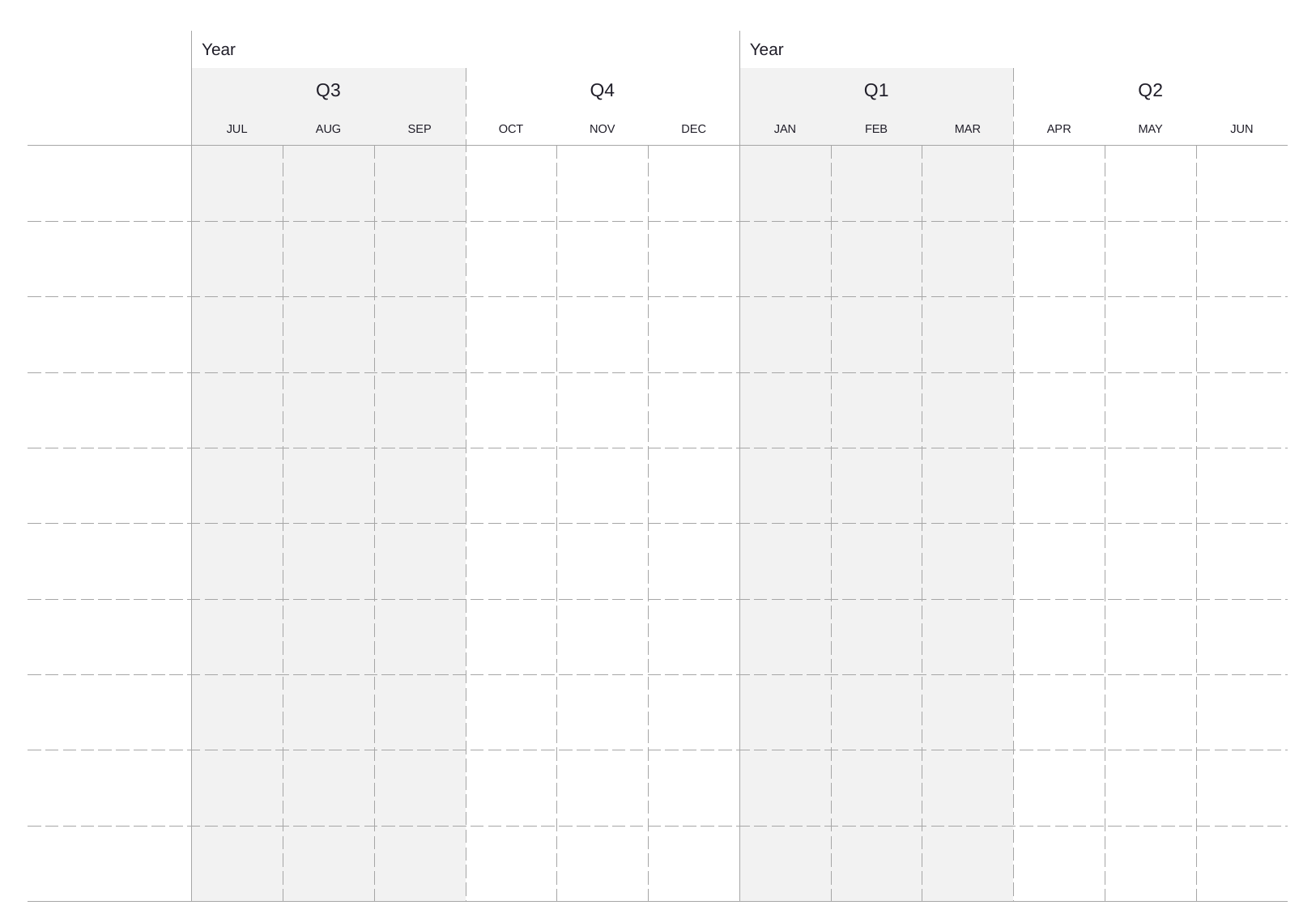

|  | Year |  |  |  |  |  | Year |  |  |  |  |  |
| --- | --- | --- | --- | --- | --- | --- | --- | --- | --- | --- | --- | --- |
|  | Q3 |  |  | Q4 |  |  | Q1 |  |  | Q2 |  |  |
|  | JUL | AUG | SEP | OCT | NOV | DEC | JAN | FEB | MAR | APR | MAY | JUN |
|  |  |  |  |  |  |  |  |  |  |  |  |  |
|  |  |  |  |  |  |  |  |  |  |  |  |  |
|  |  |  |  |  |  |  |  |  |  |  |  |  |
|  |  |  |  |  |  |  |  |  |  |  |  |  |
|  |  |  |  |  |  |  |  |  |  |  |  |  |
|  |  |  |  |  |  |  |  |  |  |  |  |  |
|  |  |  |  |  |  |  |  |  |  |  |  |  |
|  |  |  |  |  |  |  |  |  |  |  |  |  |
|  |  |  |  |  |  |  |  |  |  |  |  |  |
|  |  |  |  |  |  |  |  |  |  |  |  |  |